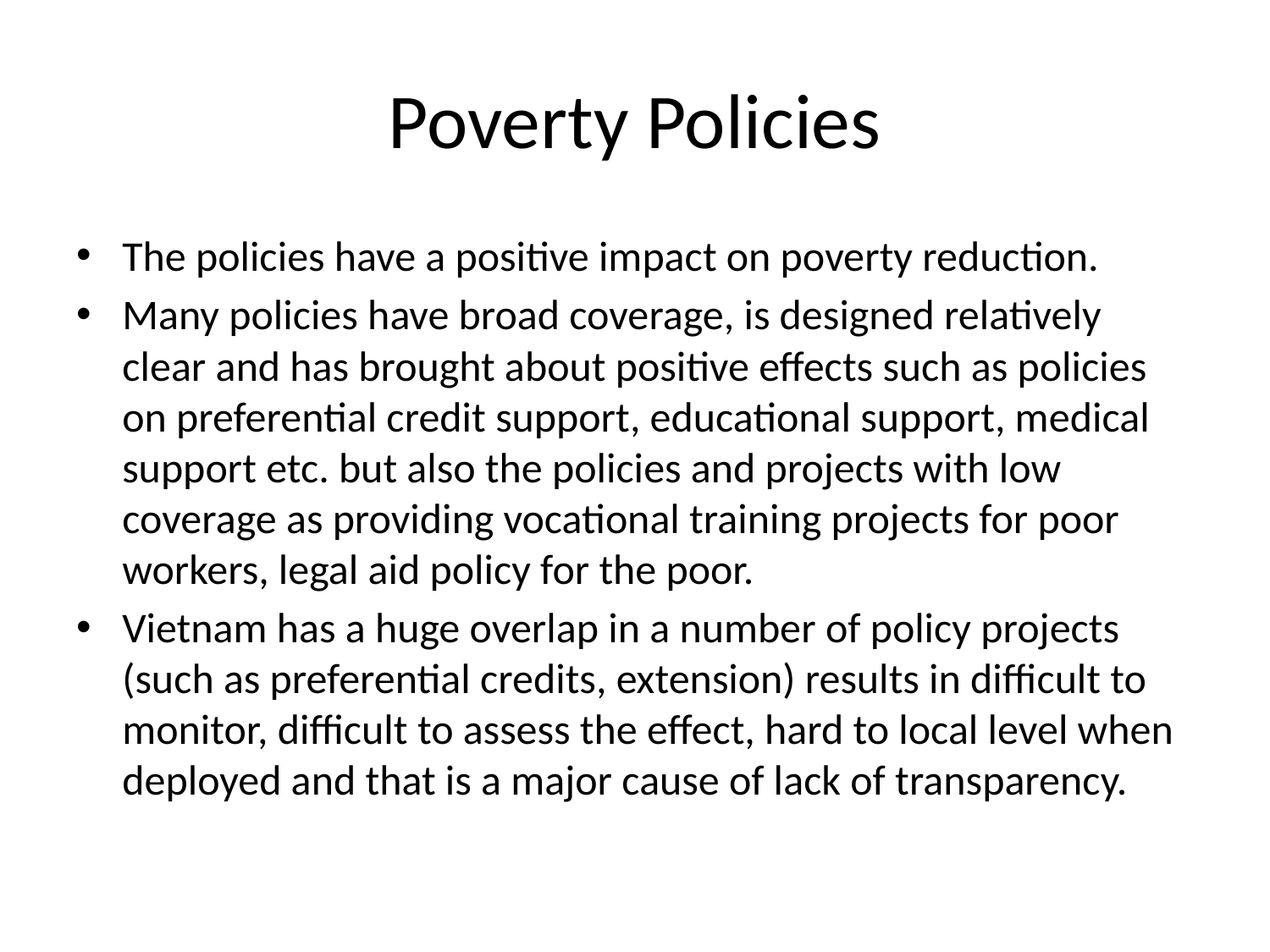

# Poverty Policies
The policies have a positive impact on poverty reduction.
Many policies have broad coverage, is designed relatively clear and has brought about positive effects such as policies on preferential credit support, educational support, medical support etc. but also the policies and projects with low coverage as providing vocational training projects for poor workers, legal aid policy for the poor.
Vietnam has a huge overlap in a number of policy projects (such as preferential credits, extension) results in difficult to monitor, difficult to assess the effect, hard to local level when deployed and that is a major cause of lack of transparency.